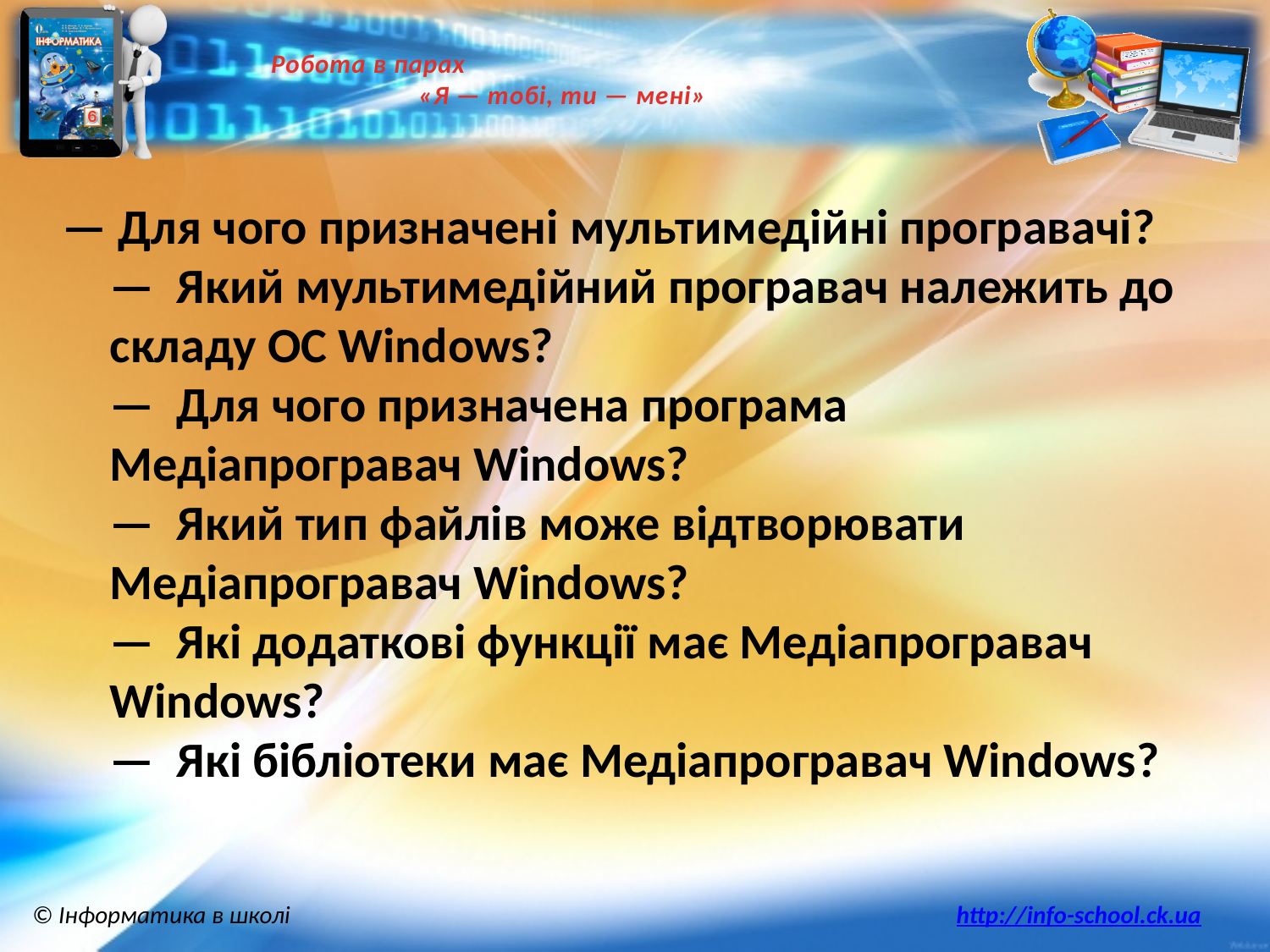

# Робота в парах                                                          «Я — тобі, ти — мені»
— Для чого призначені мультимедійні програвачі?
—  Який мультимедійний програвач належить до складу ОС Windows?
—  Для чого призначена програма Медіапрогравач Windows?
—  Який тип файлів може відтворювати Медіапрогравач Windows?
—  Які додаткові функції має Медіапрогравач Windows?
—  Які бібліотеки має Медіапрогравач Windows?